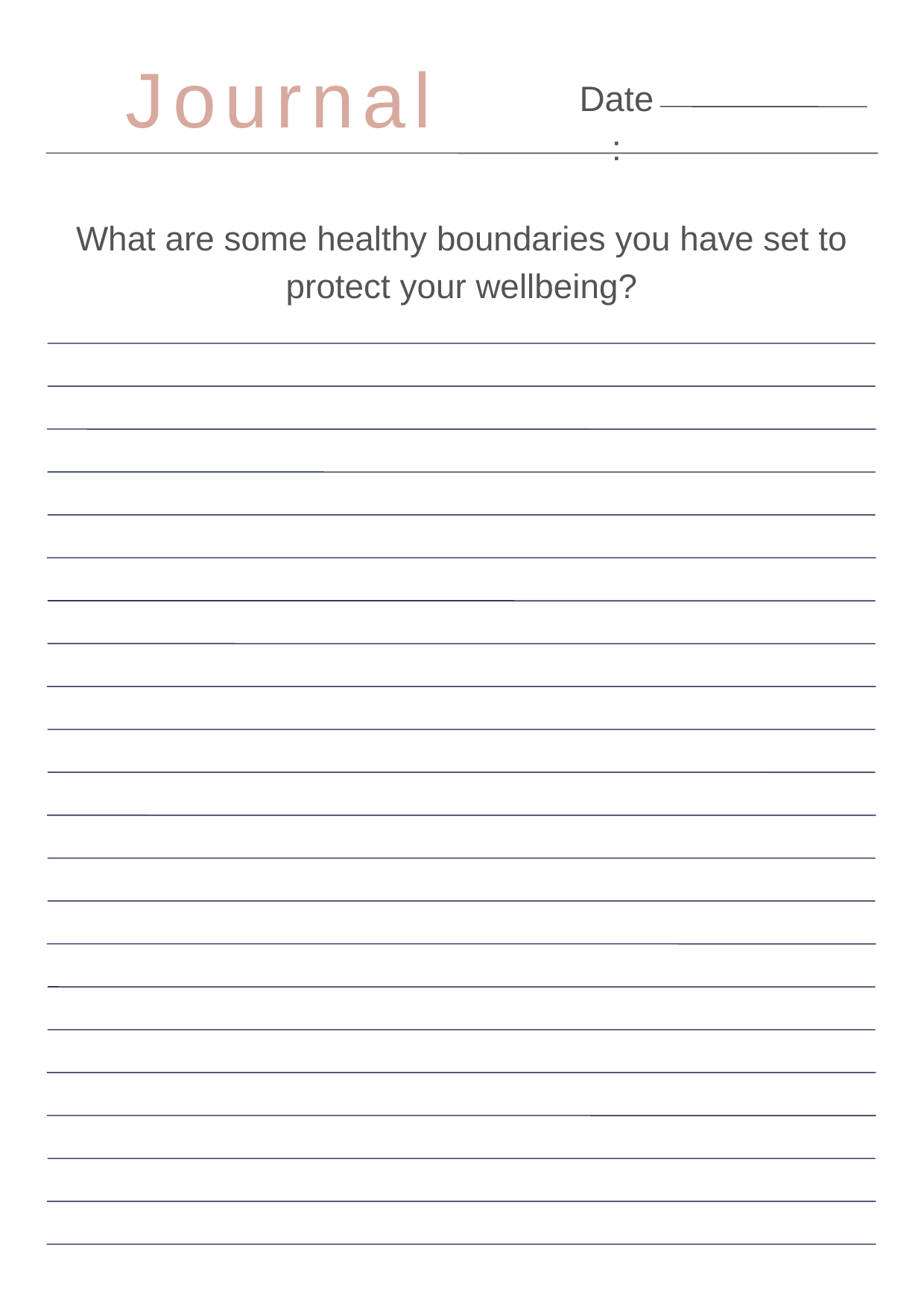

Journal
Date:

What are some healthy boundaries you have set to protect your wellbeing?